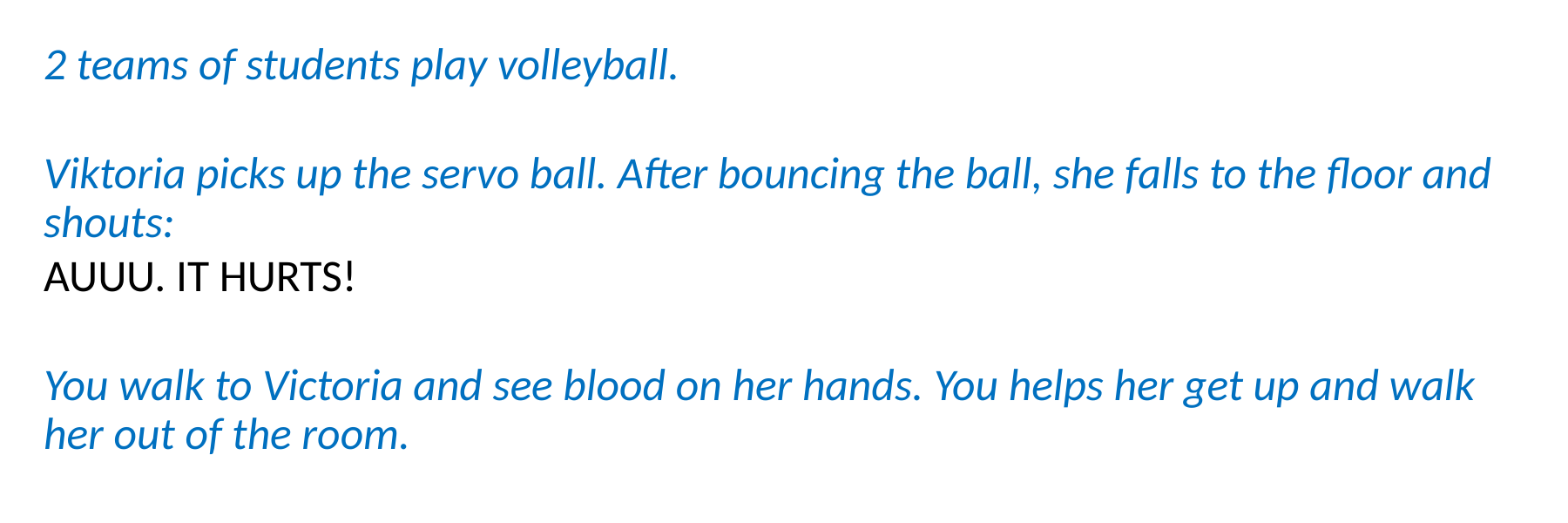

2 teams of students play volleyball.

Viktoria picks up the servo ball. After bouncing the ball, she falls to the floor and shouts:
AUUU. IT HURTS!

You walk to Victoria and see blood on her hands. You helps her get up and walk her out of the room.